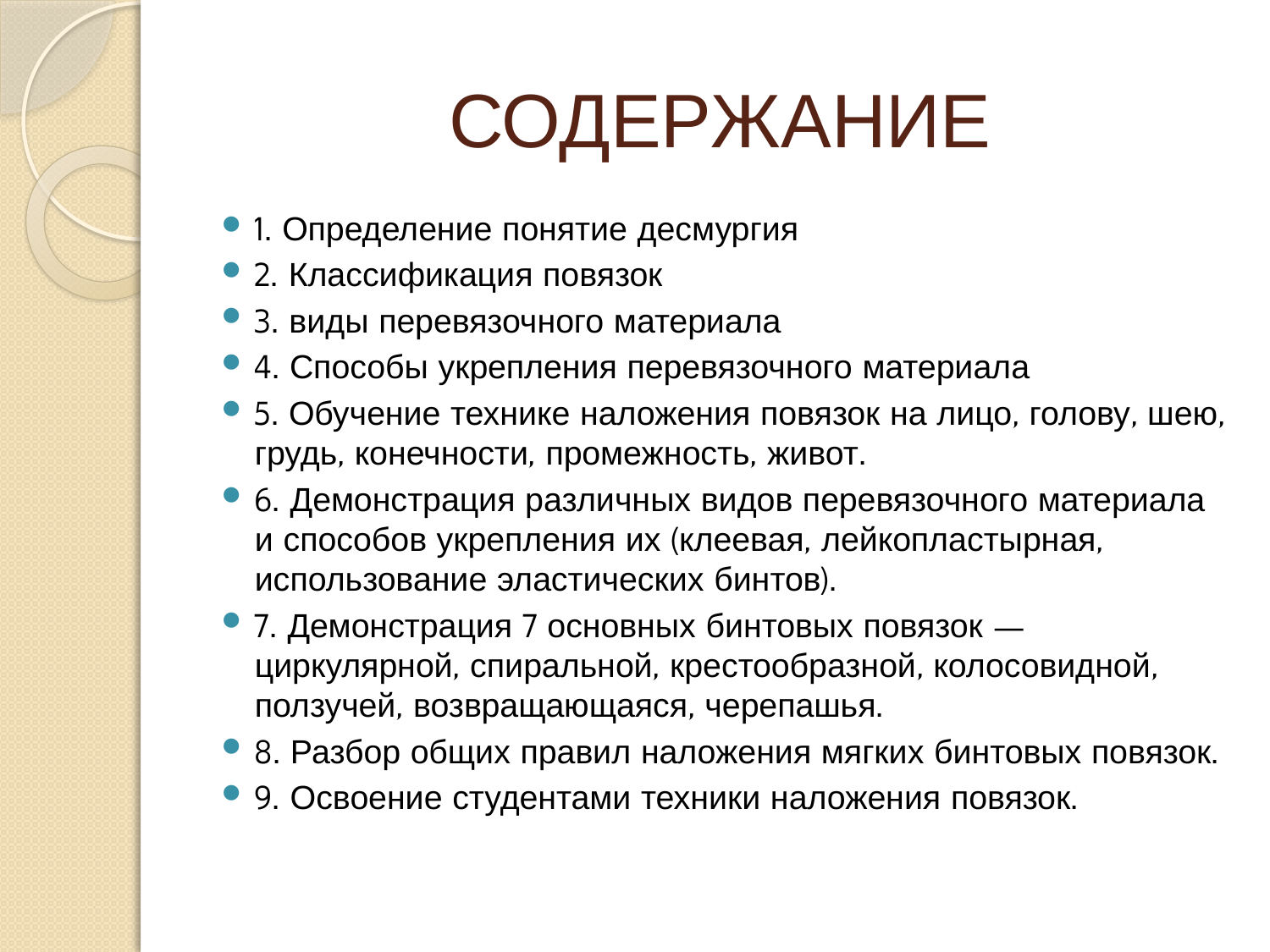

# СОДЕРЖАНИЕ
1. Определение понятие десмургия
2. Классификация повязок
3. виды перевязочного материала
4. Способы укрепления перевязочного материала
5. Обучение технике наложения повязок на лицо, голову, шею, грудь, конечности, промежность, живот.
6. Демонстрация различных видов перевязочного материала и способов укрепления их (клеевая, лейкопластырная, использование эластических бинтов).
7. Демонстрация 7 основных бинтовых повязок — циркулярной, спиральной, крестообразной, колосовидной, ползучей, возвращающаяся, черепашья.
8. Разбор общих правил наложения мягких бинтовых повязок.
9. Освоение студентами техники наложения повязок.